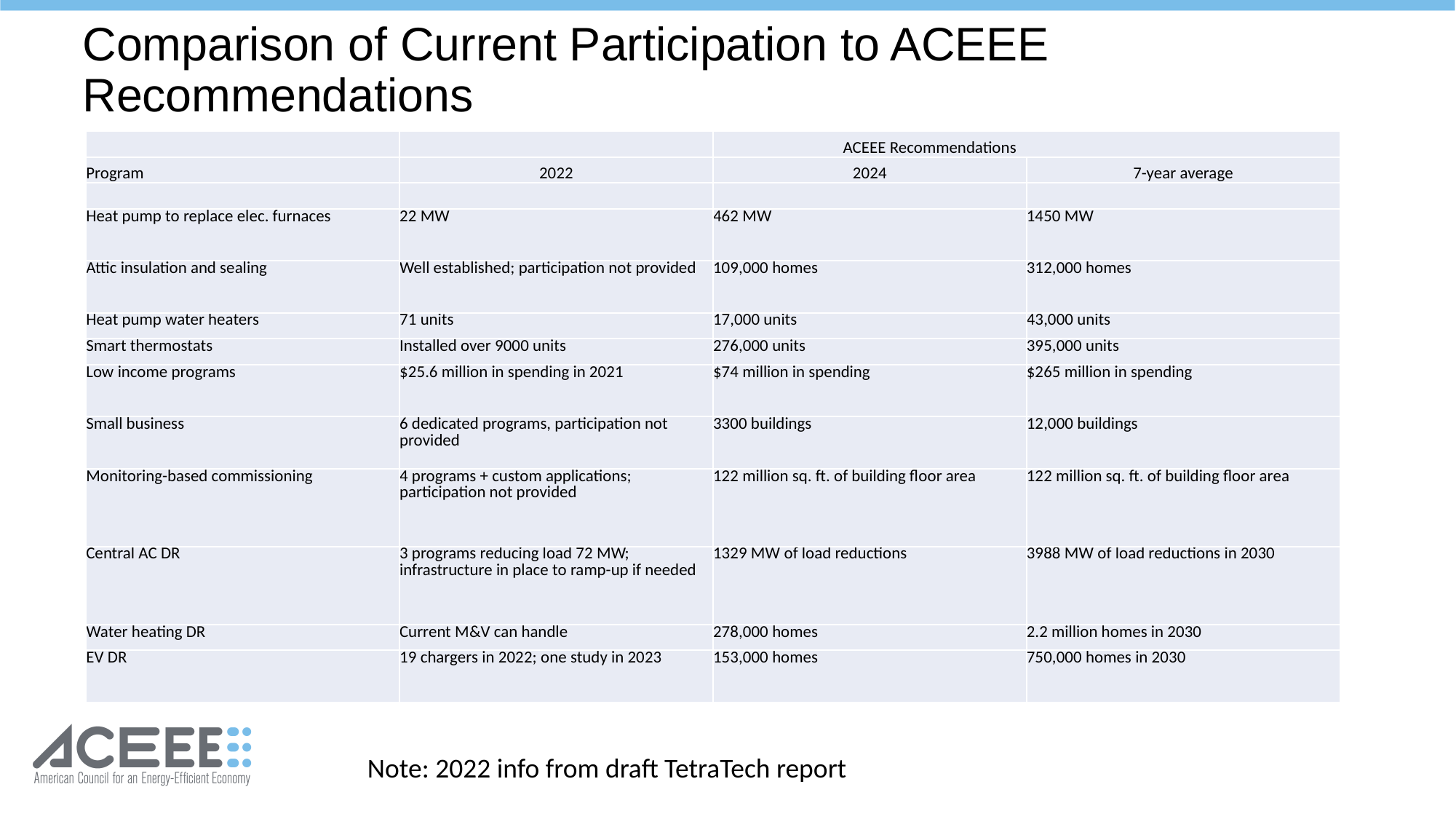

# Comparison of Current Participation to ACEEE Recommendations
|  |  | ACEEE Recommendations |  |
| --- | --- | --- | --- |
| Program | 2022 | 2024 | 7-year average |
|  |  |  |  |
| Heat pump to replace elec. furnaces | 22 MW | 462 MW | 1450 MW |
| Attic insulation and sealing | Well established; participation not provided | 109,000 homes | 312,000 homes |
| Heat pump water heaters | 71 units | 17,000 units | 43,000 units |
| Smart thermostats | Installed over 9000 units | 276,000 units | 395,000 units |
| Low income programs | $25.6 million in spending in 2021 | $74 million in spending | $265 million in spending |
| Small business | 6 dedicated programs, participation not provided | 3300 buildings | 12,000 buildings |
| Monitoring-based commissioning | 4 programs + custom applications; participation not provided | 122 million sq. ft. of building floor area | 122 million sq. ft. of building floor area |
| Central AC DR | 3 programs reducing load 72 MW; infrastructure in place to ramp-up if needed | 1329 MW of load reductions | 3988 MW of load reductions in 2030 |
| Water heating DR | Current M&V can handle | 278,000 homes | 2.2 million homes in 2030 |
| EV DR | 19 chargers in 2022; one study in 2023 | 153,000 homes | 750,000 homes in 2030 |
Note: 2022 info from draft TetraTech report